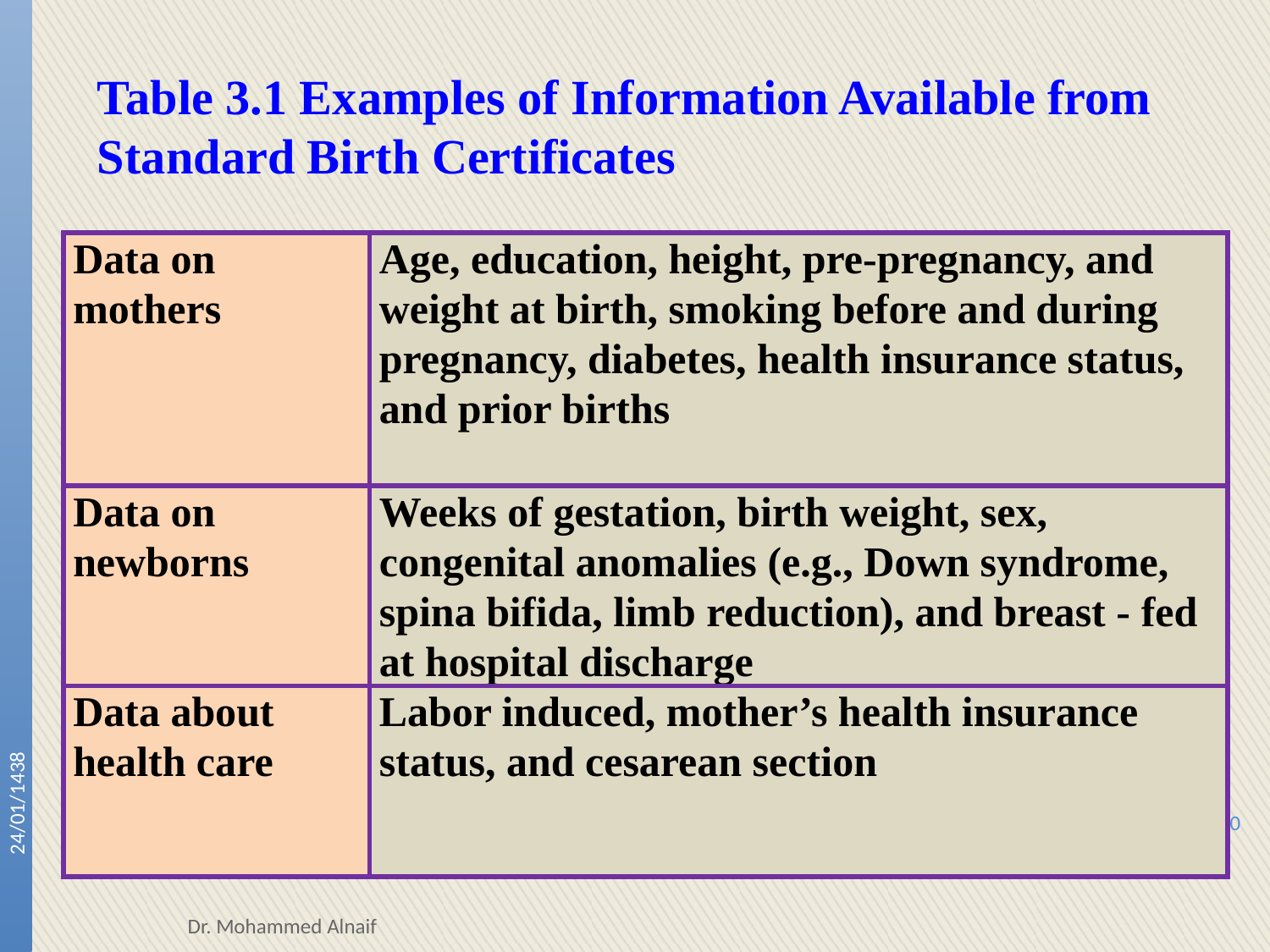

# Table 3.1 Examples of Information Available from Standard Birth Certificates
| Data on mothers | Age, education, height, pre-pregnancy, and weight at birth, smoking before and during pregnancy, diabetes, health insurance status, and prior births |
| --- | --- |
| Data on newborns | Weeks of gestation, birth weight, sex, congenital anomalies (e.g., Down syndrome, spina bifida, limb reduction), and breast - fed at hospital discharge |
| Data about health care | Labor induced, mother’s health insurance status, and cesarean section |
24/01/1438
30
Dr. Mohammed Alnaif